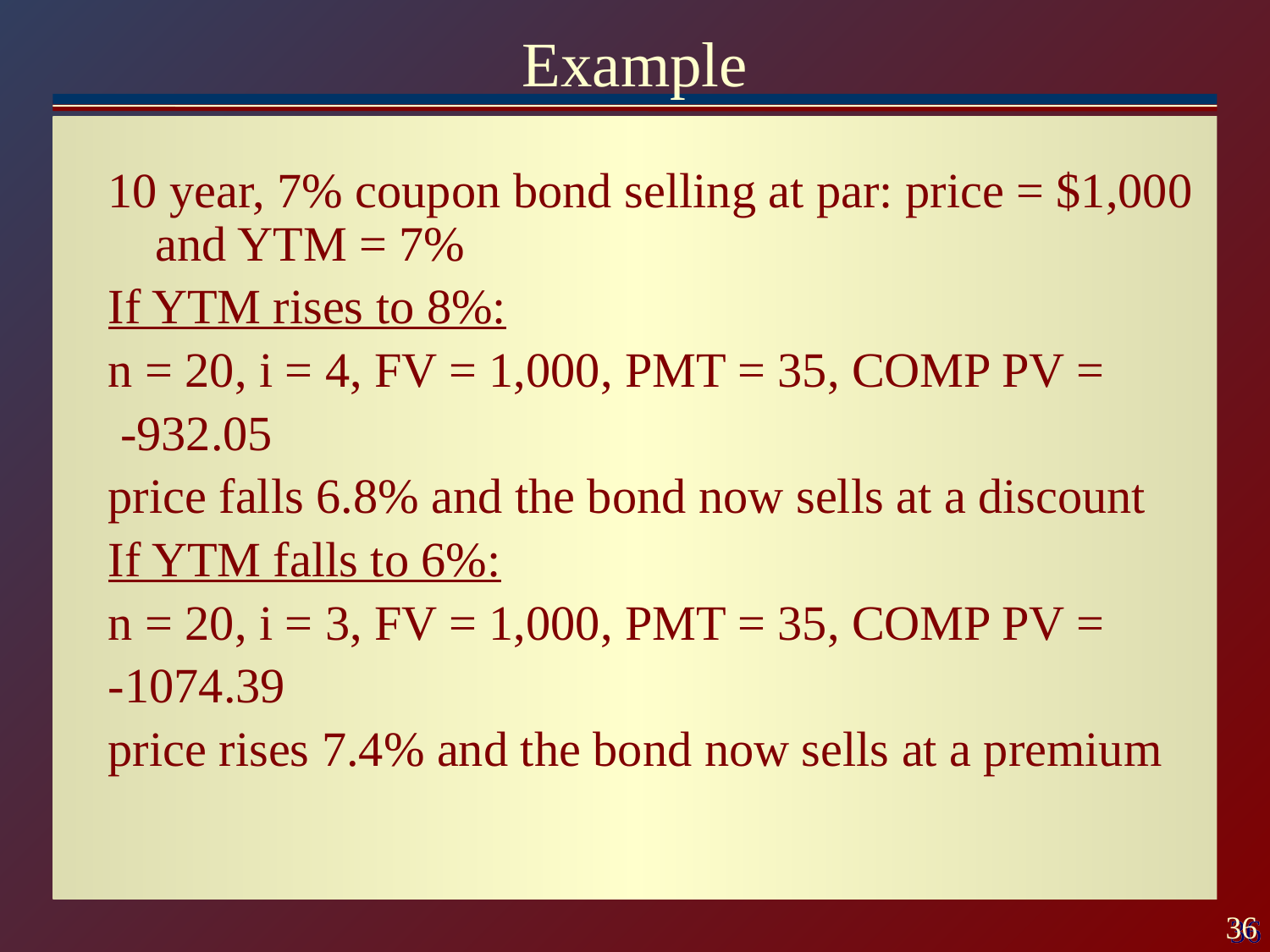

# Example
10 year, 7% coupon bond selling at par: price = $1,000 and YTM = 7%
If YTM rises to 8%:
n = 20, i = 4, FV = 1,000, PMT = 35, COMP PV =
 -932.05
price falls 6.8% and the bond now sells at a discount
If YTM falls to 6%:
n = 20, i = 3, FV = 1,000, PMT = 35, COMP PV =
-1074.39
price rises 7.4% and the bond now sells at a premium